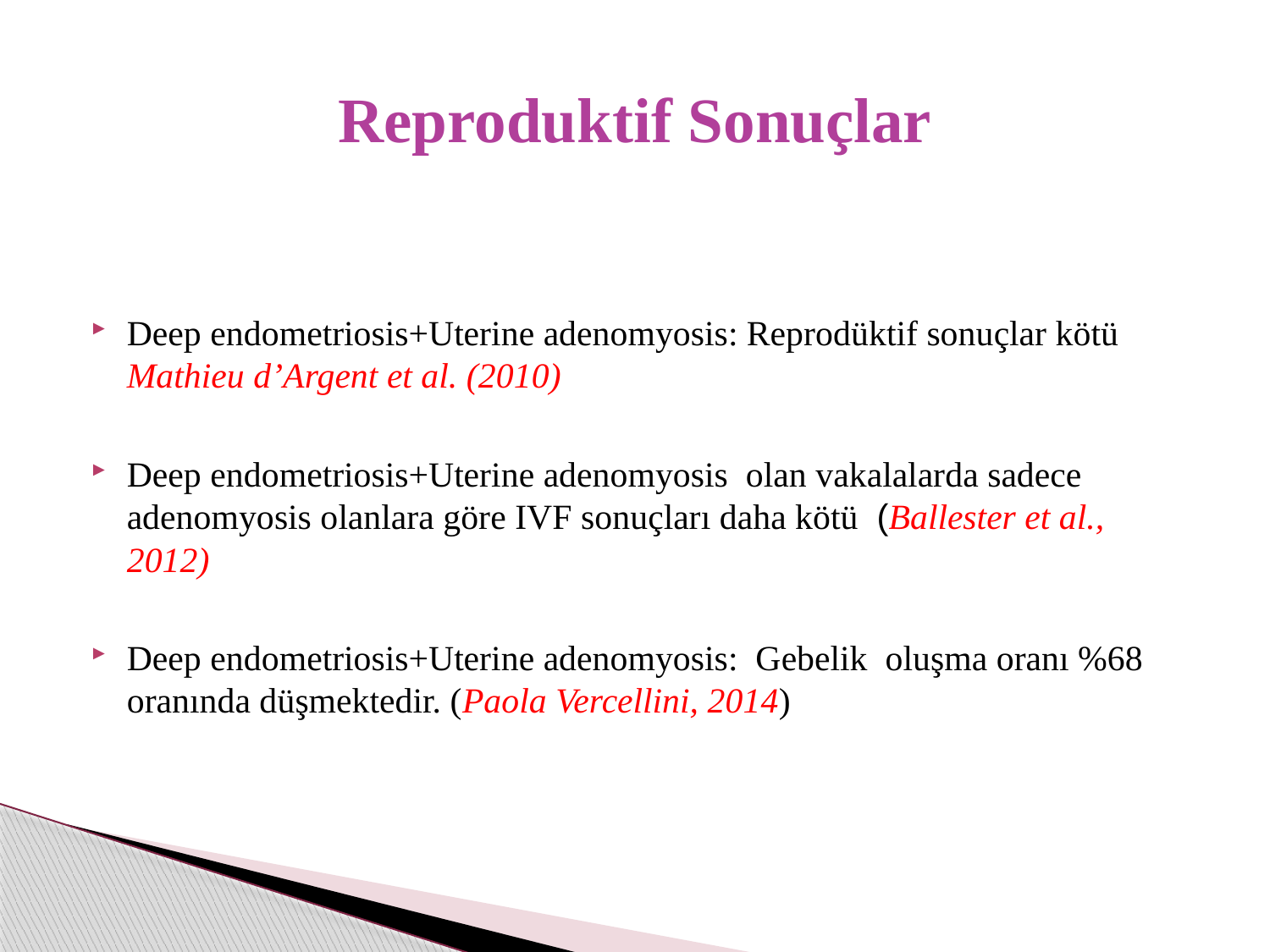

# Reproduktif Sonuçlar

Deep endometriosis+Uterine adenomyosis: Reprodüktif sonuçlar kötü  Mathieu d’Argent et al. (2010)

Deep endometriosis+Uterine adenomyosis  olan vakalalarda sadece adenomyosis olanlara göre IVF sonuçları daha kötü  (Ballester et al., 2012)

Deep endometriosis+Uterine adenomyosis:  Gebelik  oluşma oranı %68 oranında düşmektedir. (Paola Vercellini, 2014)